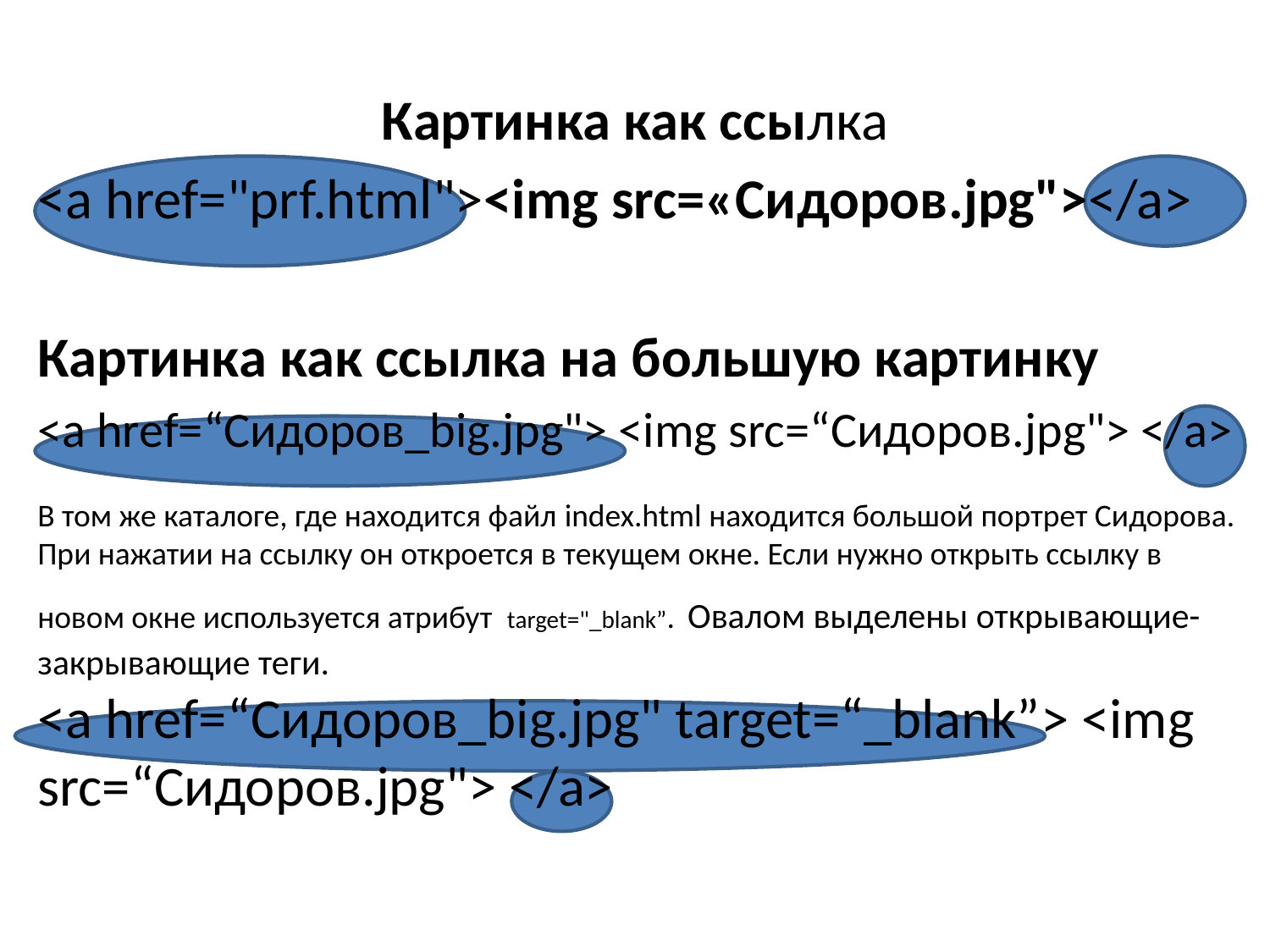

# Картинка как ссылка
<a href="prf.html"><img src=«Сидоров.jpg"></a>

Картинка как ссылка на большую картинку
<a href=“Сидоров_big.jpg"> <img src=“Сидоров.jpg"> </a>

В том же каталоге, где находится файл index.html находится большой портрет Сидорова. При нажатии на ссылку он откроется в текущем окне. Если нужно открыть ссылку в новом окне используется атрибут  target="_blank”. Овалом выделены открывающие-закрывающие теги.
<a href=“Сидоров_big.jpg" target=“_blank”> <img src=“Сидоров.jpg"> </a>